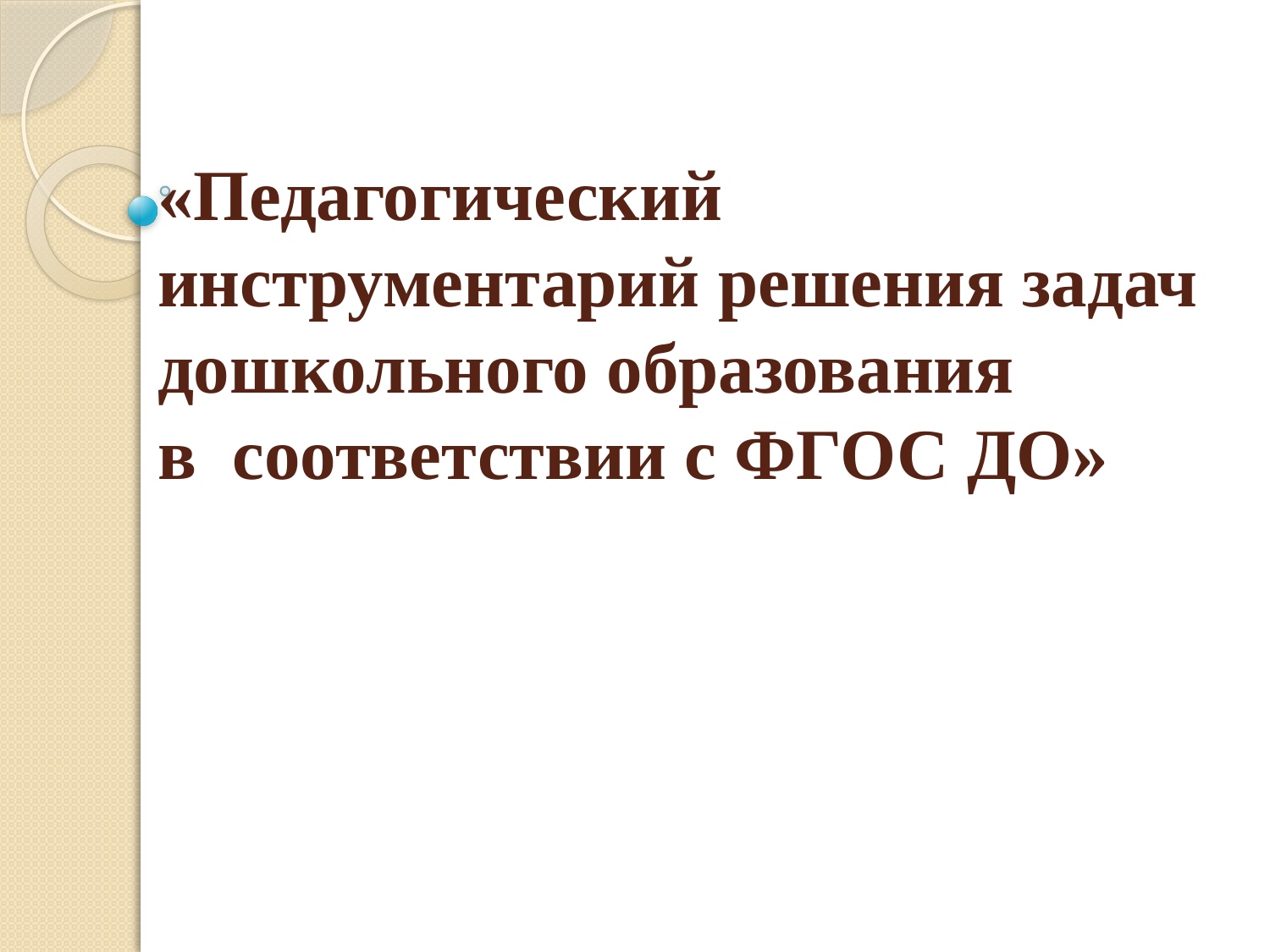

# «Педагогический инструментарий решения задач дошкольного образования в  соответствии с ФГОС ДО»